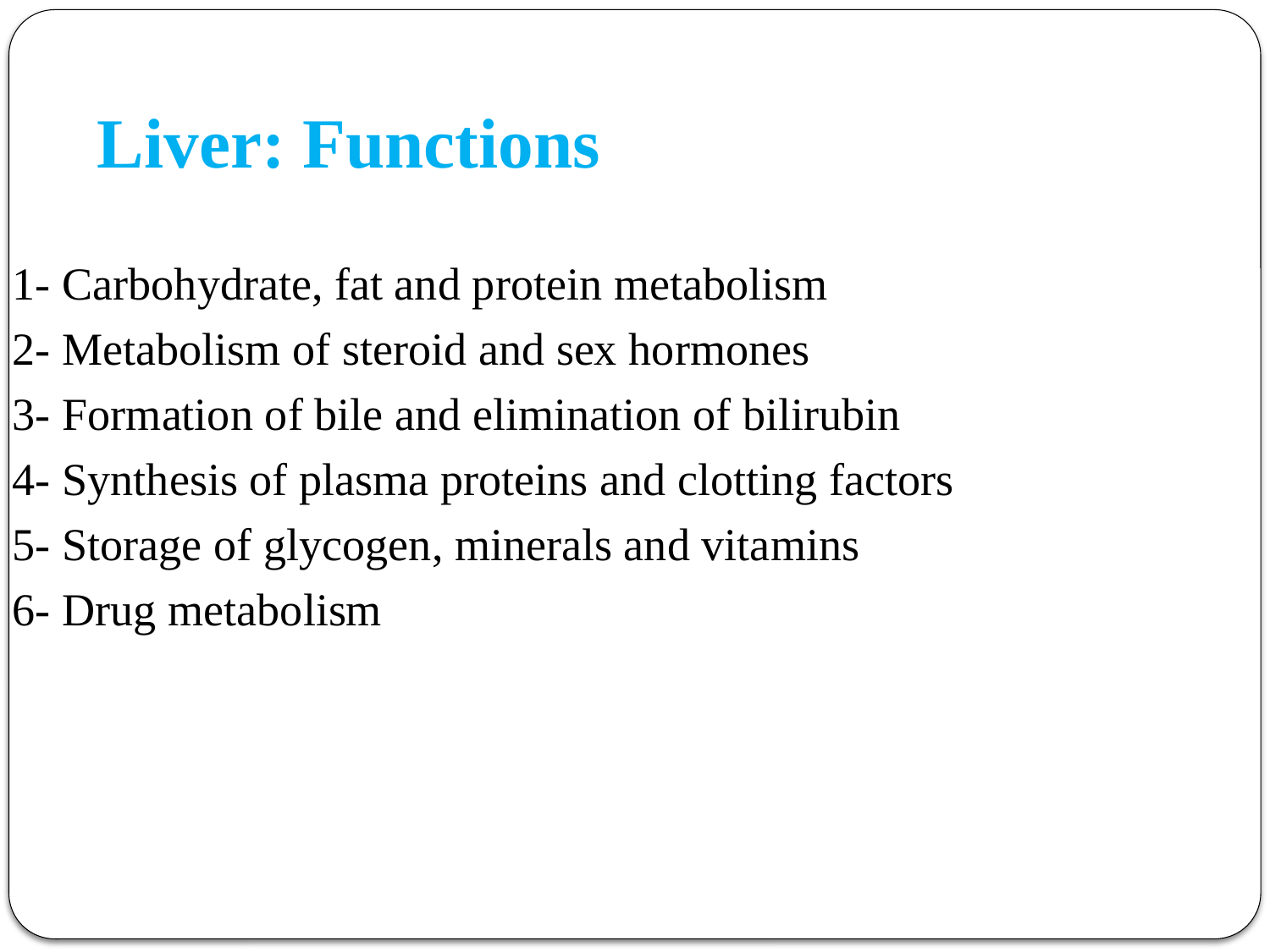

# Liver: Functions
1- Carbohydrate, fat and protein metabolism
2- Metabolism of steroid and sex hormones
3- Formation of bile and elimination of bilirubin
4- Synthesis of plasma proteins and clotting factors
5- Storage of glycogen, minerals and vitamins
6- Drug metabolism